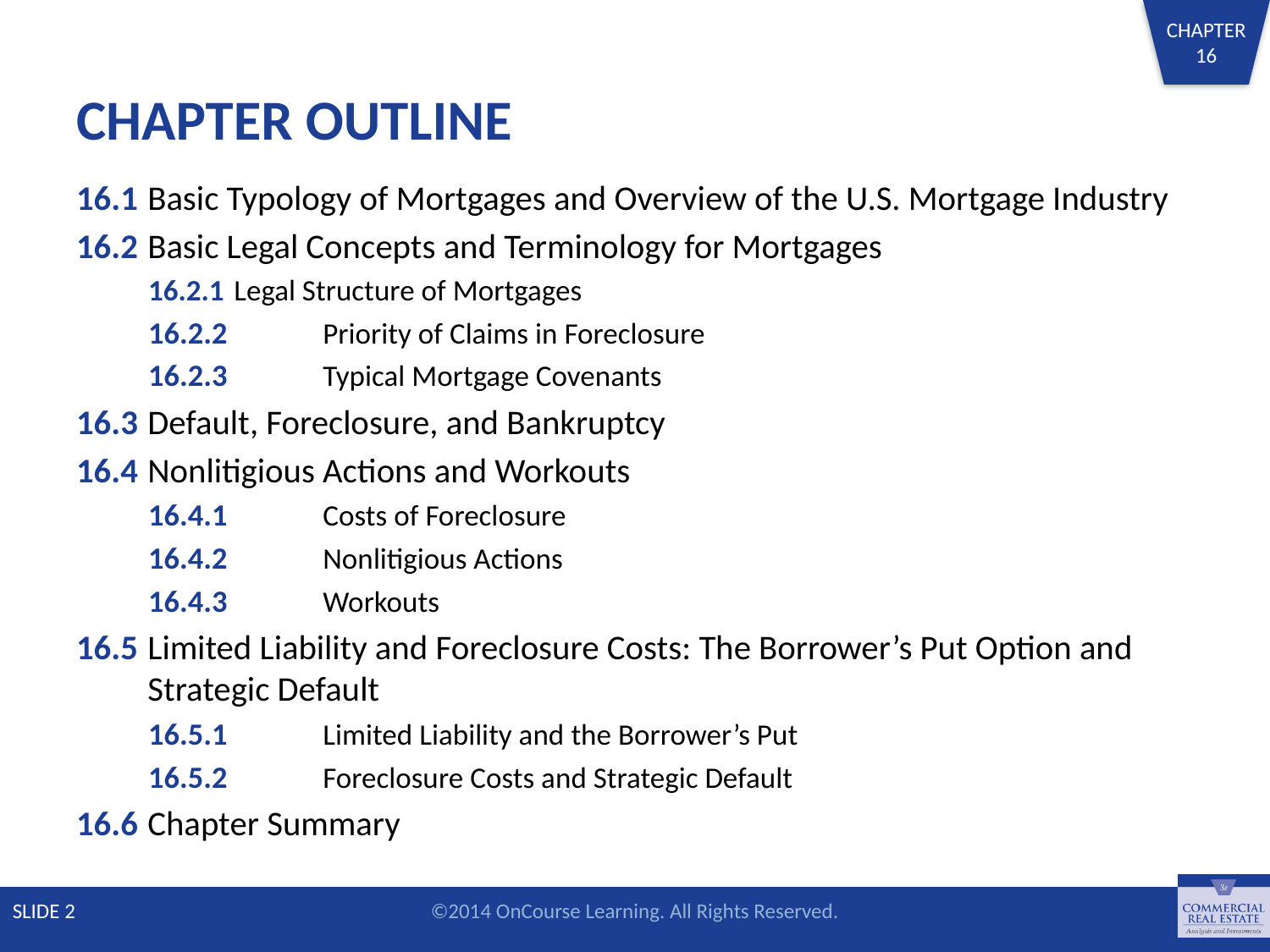

# CHAPTER OUTLINE
16.1 	Basic Typology of Mortgages and Overview of the U.S. Mortgage Industry
16.2 	Basic Legal Concepts and Terminology for Mortgages
16.2.1 	Legal Structure of Mortgages
16.2.2 	Priority of Claims in Foreclosure
16.2.3 	Typical Mortgage Covenants
16.3 	Default, Foreclosure, and Bankruptcy
16.4 	Nonlitigious Actions and Workouts
16.4.1 	Costs of Foreclosure
16.4.2 	Nonlitigious Actions
16.4.3 	Workouts
16.5 	Limited Liability and Foreclosure Costs: The Borrower’s Put Option and Strategic Default
16.5.1 	Limited Liability and the Borrower’s Put
16.5.2 	Foreclosure Costs and Strategic Default
16.6 	Chapter Summary
SLIDE 2